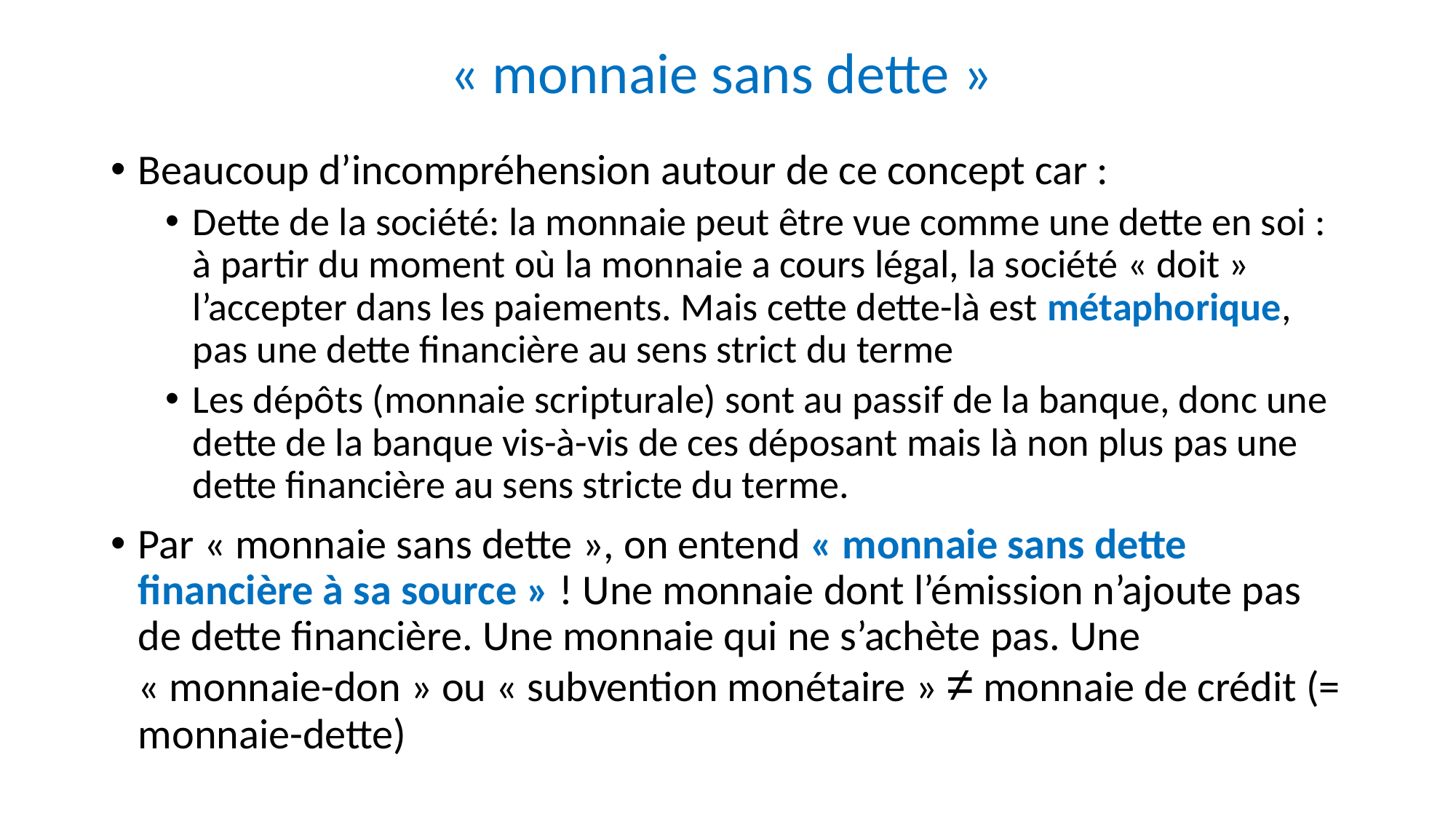

# « monnaie sans dette »
Beaucoup d’incompréhension autour de ce concept car :
Dette de la société: la monnaie peut être vue comme une dette en soi : à partir du moment où la monnaie a cours légal, la société « doit » l’accepter dans les paiements. Mais cette dette-là est métaphorique, pas une dette financière au sens strict du terme
Les dépôts (monnaie scripturale) sont au passif de la banque, donc une dette de la banque vis-à-vis de ces déposant mais là non plus pas une dette financière au sens stricte du terme.
Par « monnaie sans dette », on entend « monnaie sans dette financière à sa source » ! Une monnaie dont l’émission n’ajoute pas de dette financière. Une monnaie qui ne s’achète pas. Une « monnaie-don » ou « subvention monétaire » ≠ monnaie de crédit (= monnaie-dette)